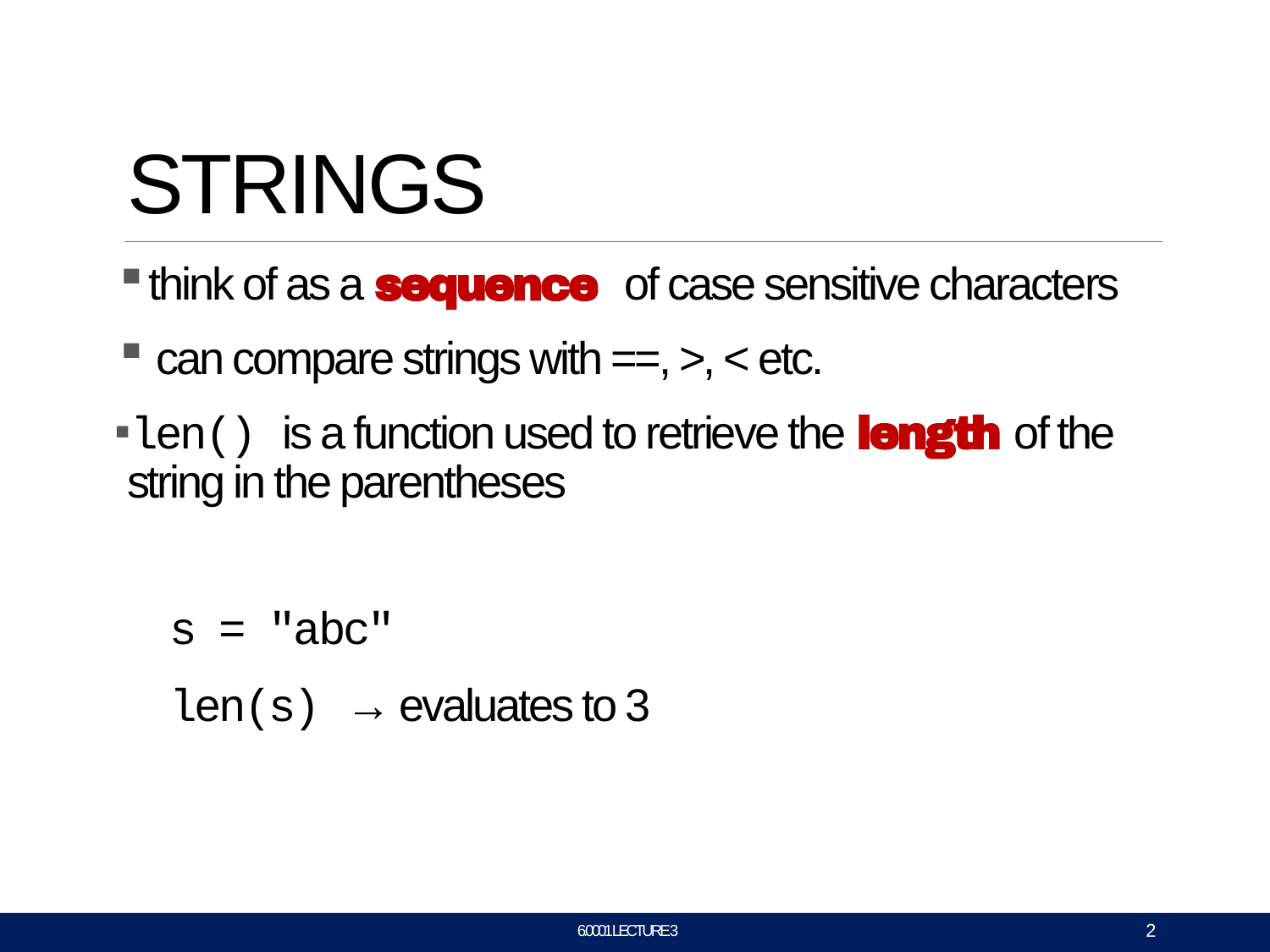

# STRINGS
think of as a sequence  of case sensitive characters
can compare strings with ==, >, < etc.
len() is a function used to retrieve the length of the  string in the parentheses

s = "abc"
len(s) → evaluates to 3

2
6.0001 LECTURE 3